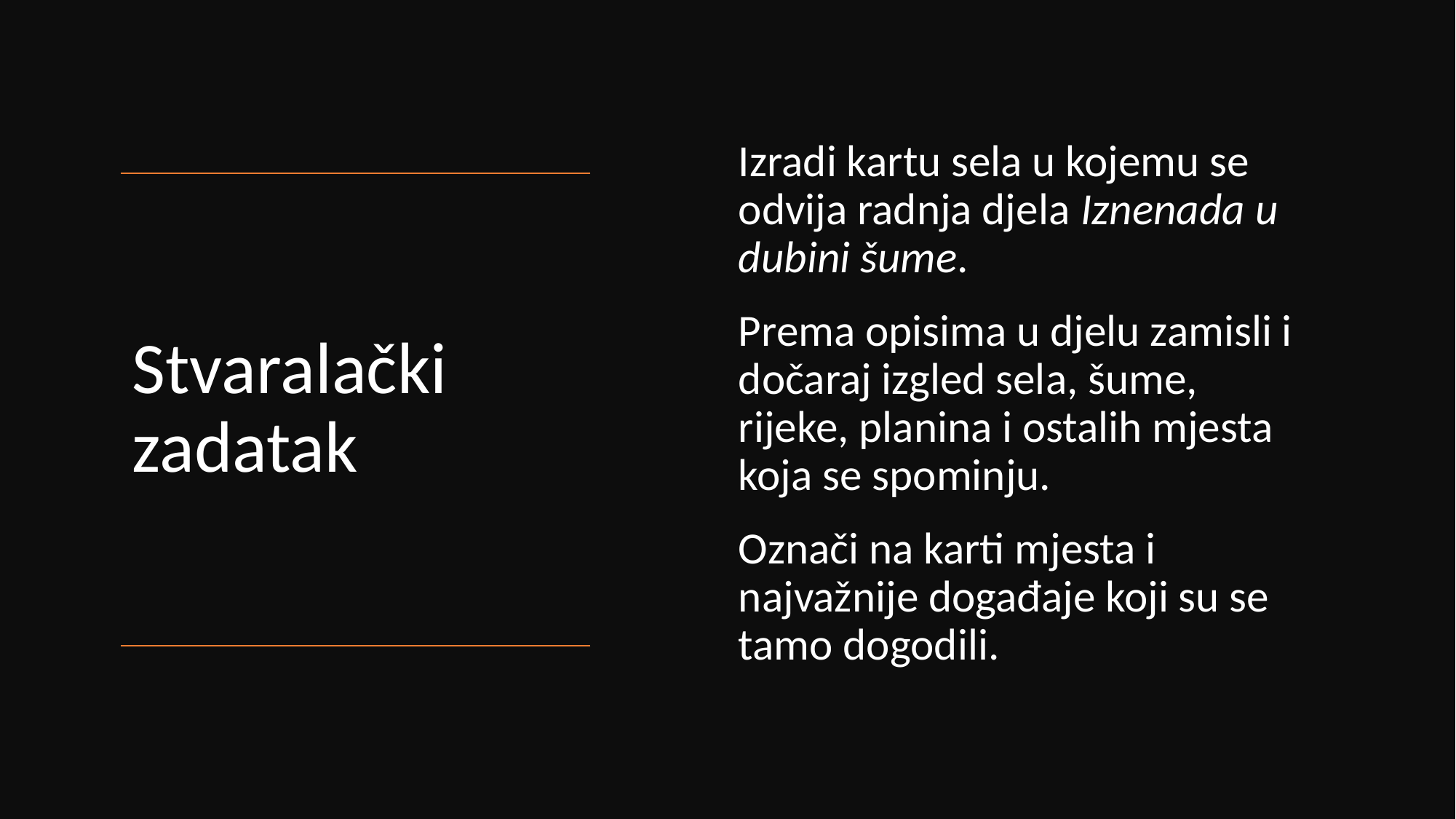

Izradi kartu sela u kojemu se odvija radnja djela Iznenada u dubini šume.
Prema opisima u djelu zamisli i dočaraj izgled sela, šume, rijeke, planina i ostalih mjesta koja se spominju.
Označi na karti mjesta i najvažnije događaje koji su se tamo dogodili.

# Stvaralački zadatak